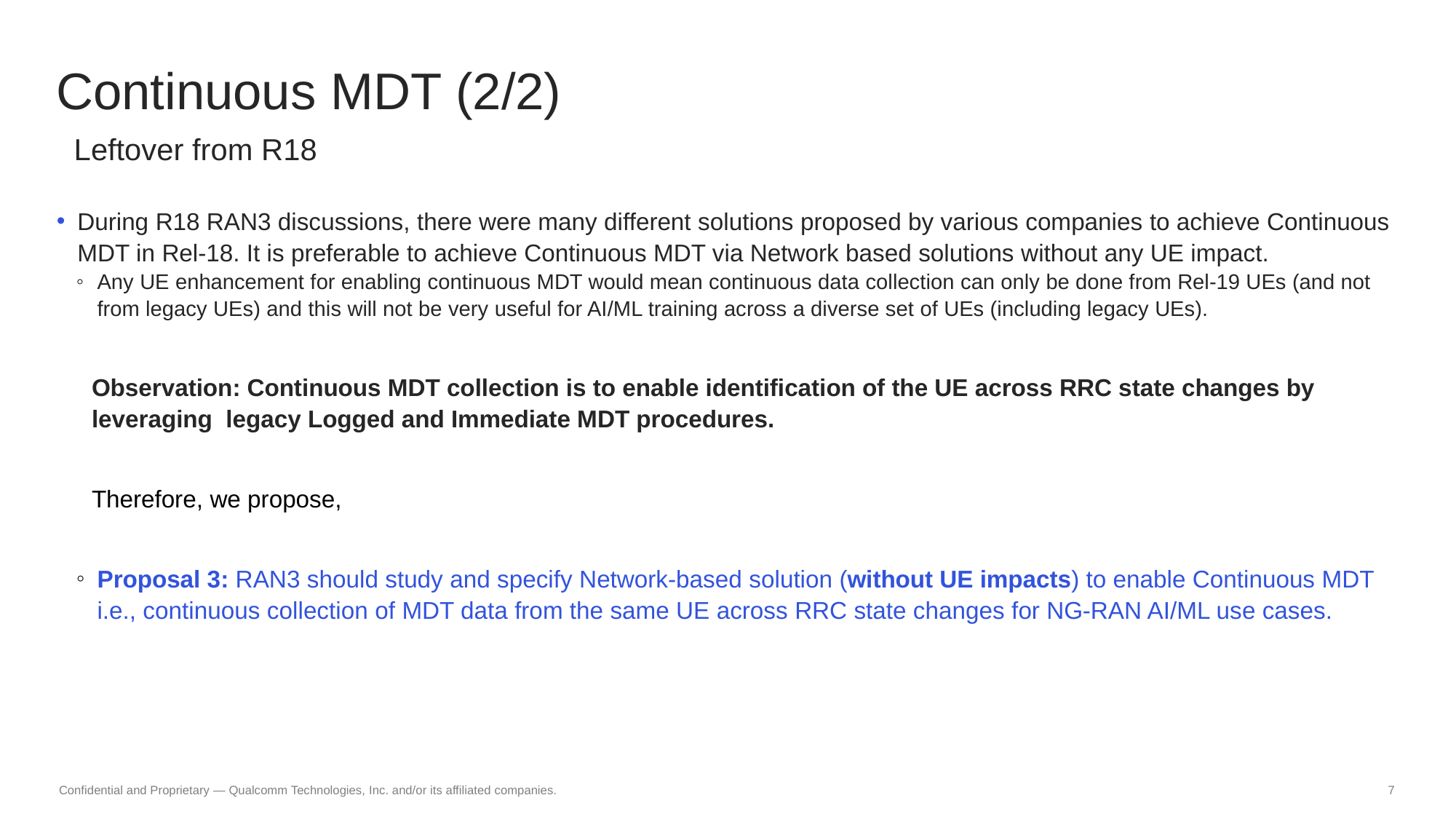

# Continuous MDT (2/2)
Leftover from R18
During R18 RAN3 discussions, there were many different solutions proposed by various companies to achieve Continuous MDT in Rel-18. It is preferable to achieve Continuous MDT via Network based solutions without any UE impact.
Any UE enhancement for enabling continuous MDT would mean continuous data collection can only be done from Rel-19 UEs (and not from legacy UEs) and this will not be very useful for AI/ML training across a diverse set of UEs (including legacy UEs).

Observation: Continuous MDT collection is to enable identification of the UE across RRC state changes by leveraging  legacy Logged and Immediate MDT procedures.

Therefore, we propose,

Proposal 3: RAN3 should study and specify Network-based solution (without UE impacts) to enable Continuous MDT i.e., continuous collection of MDT data from the same UE across RRC state changes for NG-RAN AI/ML use cases.

Confidential and Proprietary — Qualcomm Technologies, Inc. and/or its affiliated companies.